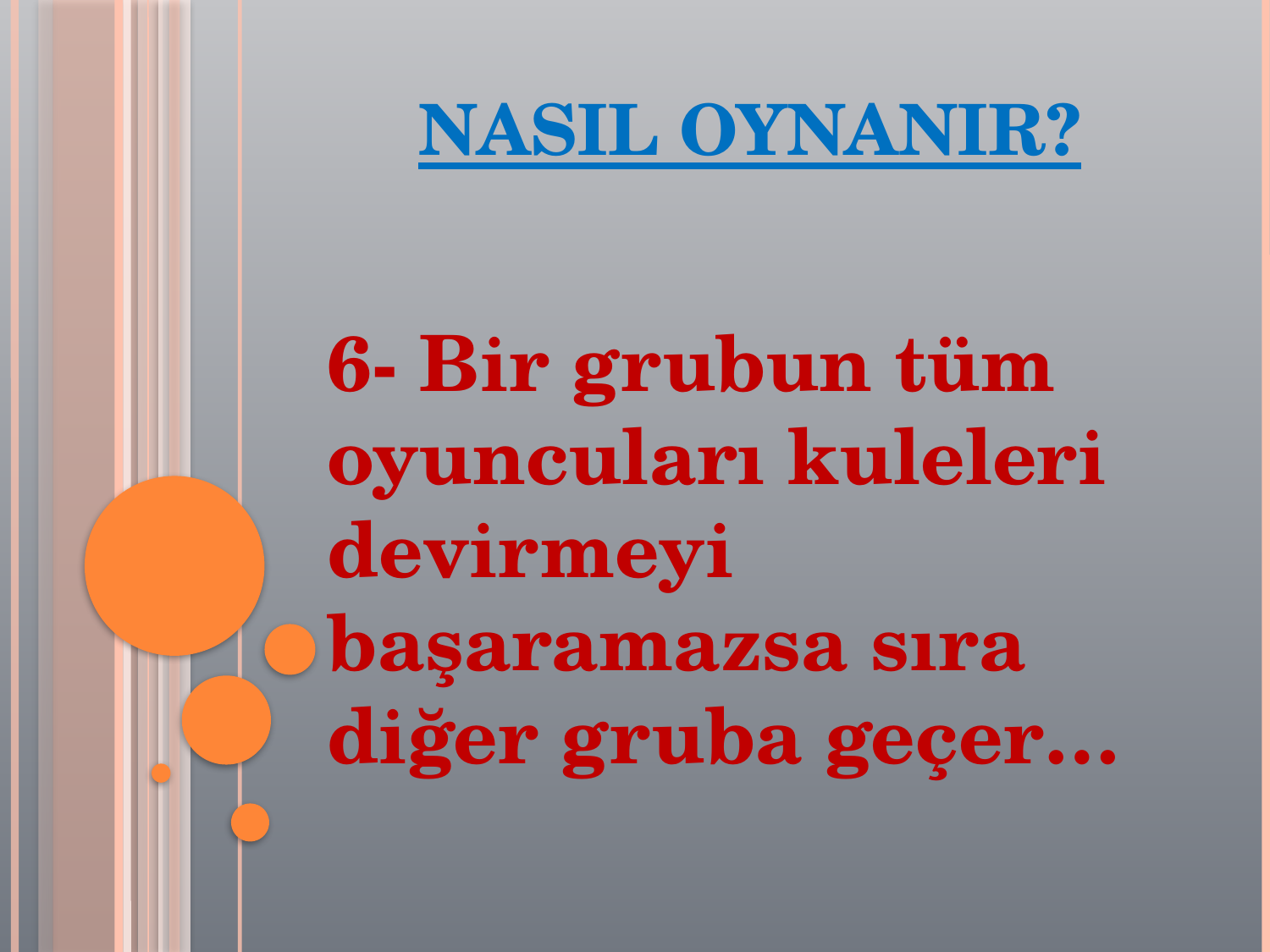

# NASIL OYNANIR?

6- Bir grubun tüm oyuncuları kuleleri devirmeyi başaramazsa sıra diğer gruba geçer…